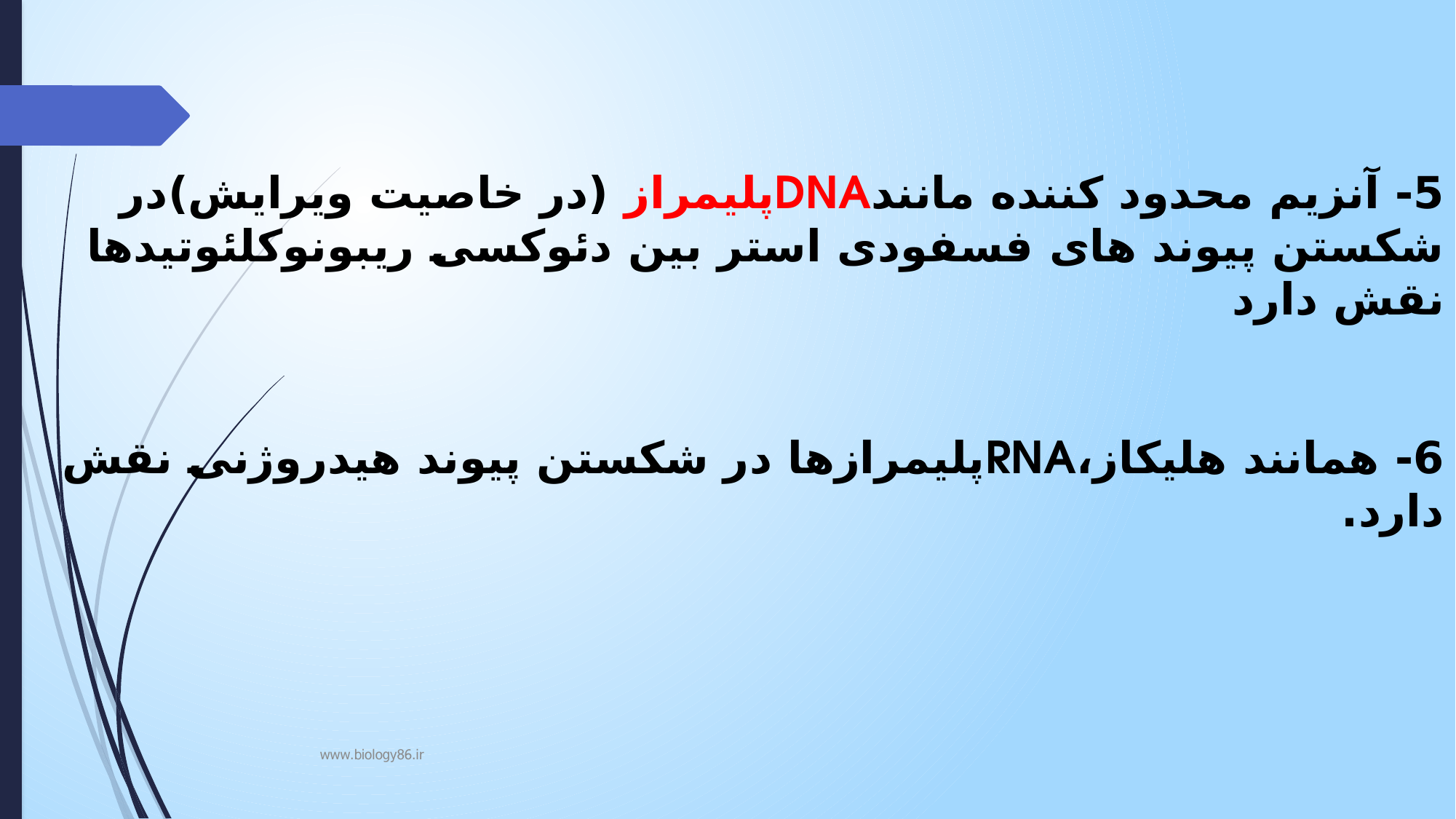

# 5- آنزیم محدود کننده مانندDNAپلیمراز (در خاصیت ویرایش)در شکستن پیوند های فسفودی استر بین دئوکسی ریبونوکلئوتیدها نقش دارد 6- همانند هلیکاز،RNAپلیمرازها در شکستن پیوند هیدروژنی نقش دارد.
www.biology86.ir